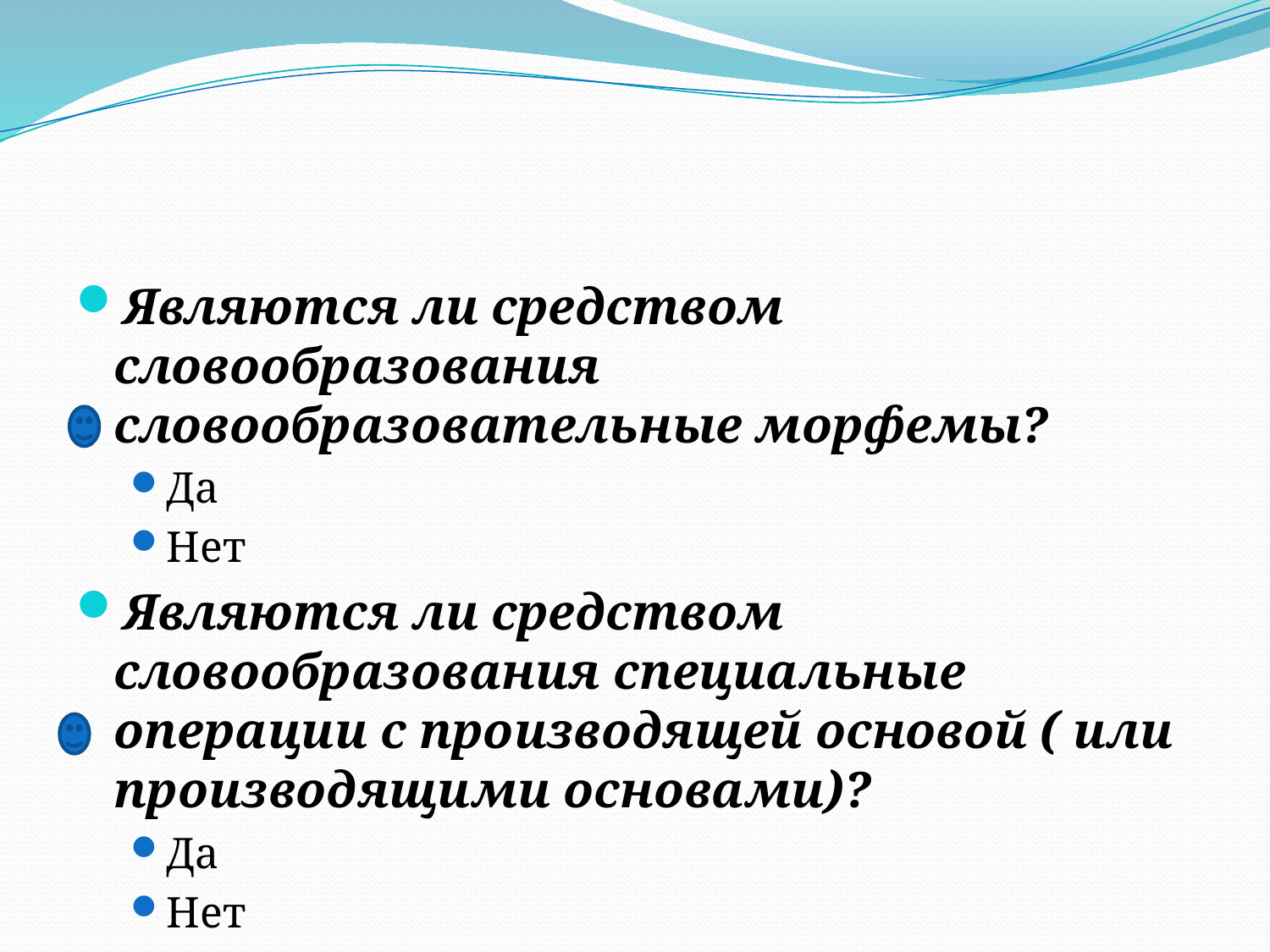

#
Являются ли средством словообразования словообразовательные морфемы?
Да
Нет
Являются ли средством словообразования специальные операции с производящей основой ( или производящими основами)?
Да
Нет